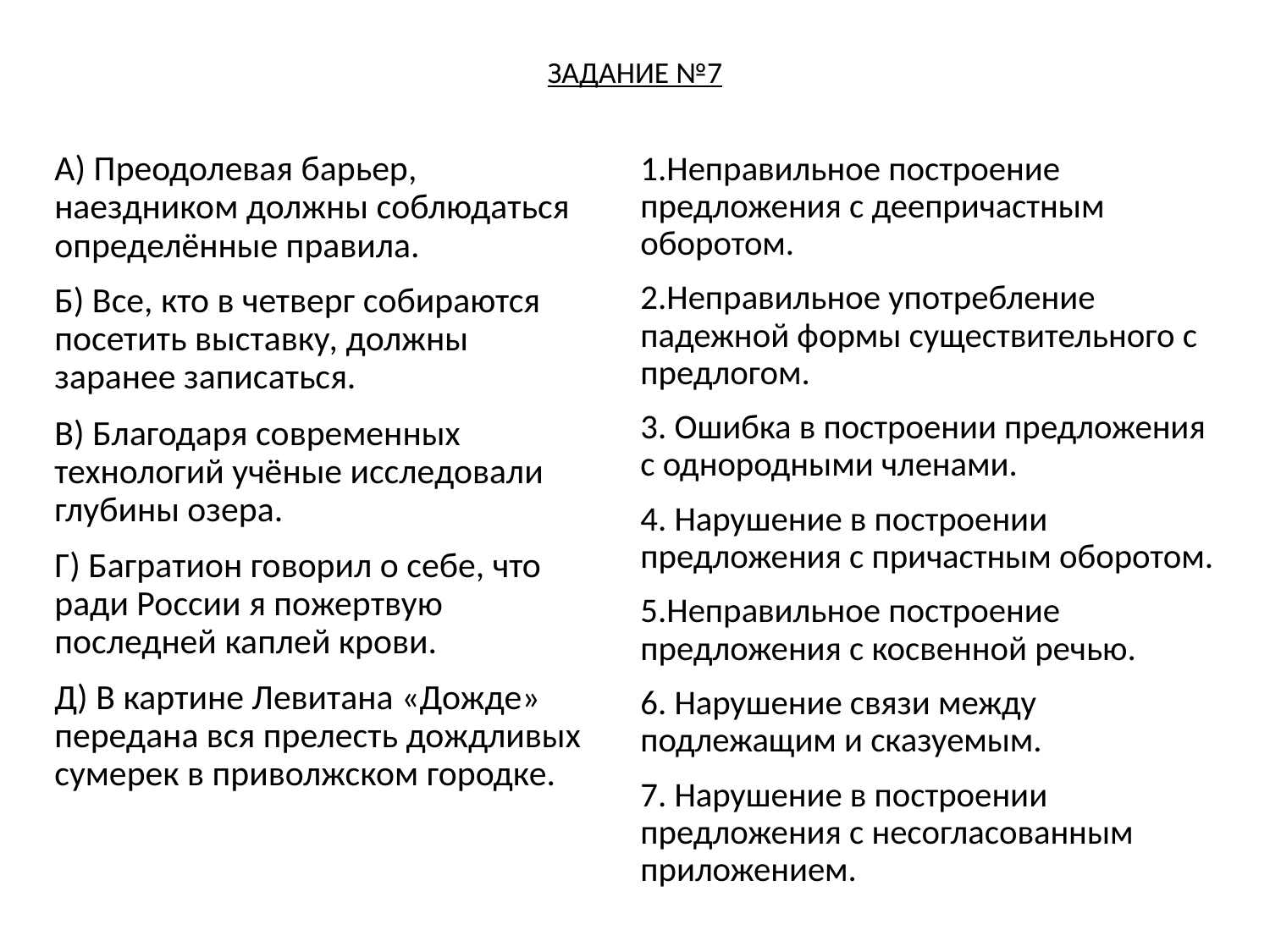

# ЗАДАНИЕ №7
А) Преодолевая барьер, наездником должны соблюдаться определённые правила.
Б) Все, кто в четверг собираются посетить выставку, должны заранее записаться.
В) Благодаря современных технологий учёные исследовали глубины озера.
Г) Багратион говорил о себе, что ради России я пожертвую последней каплей крови.
Д) В картине Левитана «Дожде» передана вся прелесть дождливых сумерек в приволжском городке.
1.Неправильное построение предложения с деепричастным оборотом.
2.Неправильное употребление падежной формы существительного с предлогом.
3. Ошибка в построении предложения с однородными членами.
4. Нарушение в построении предложения с причастным оборотом.
5.Неправильное построение предложения с косвенной речью.
6. Нарушение связи между подлежащим и сказуемым.
7. Нарушение в построении предложения с несогласованным приложением.